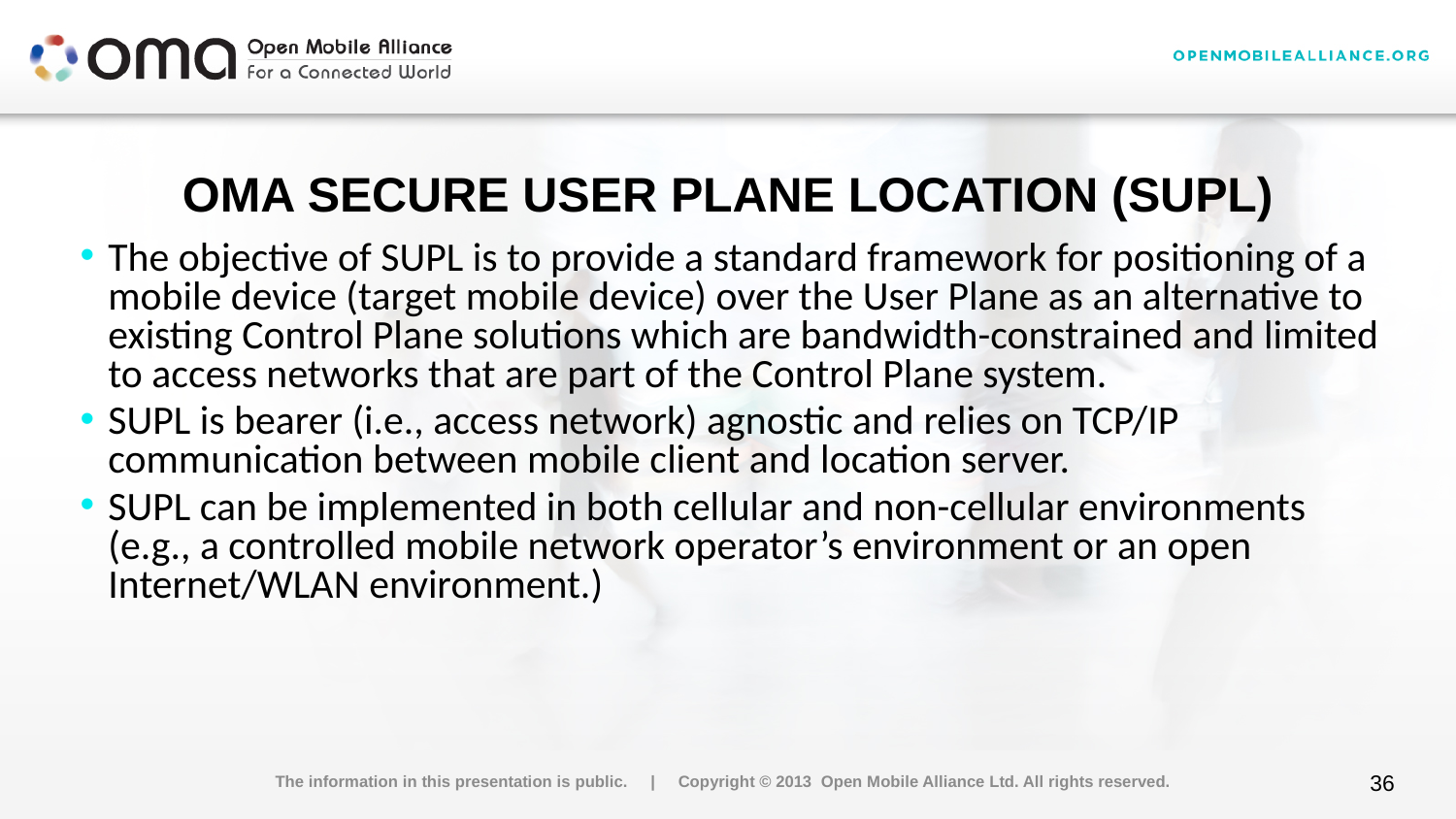

# OMA Secure User Plane Location (SUPL)
The objective of SUPL is to provide a standard framework for positioning of a mobile device (target mobile device) over the User Plane as an alternative to existing Control Plane solutions which are bandwidth-constrained and limited to access networks that are part of the Control Plane system.
SUPL is bearer (i.e., access network) agnostic and relies on TCP/IP communication between mobile client and location server.
SUPL can be implemented in both cellular and non-cellular environments (e.g., a controlled mobile network operator’s environment or an open Internet/WLAN environment.)
The information in this presentation is public.     |     Copyright © 2013  Open Mobile Alliance Ltd. All rights reserved.